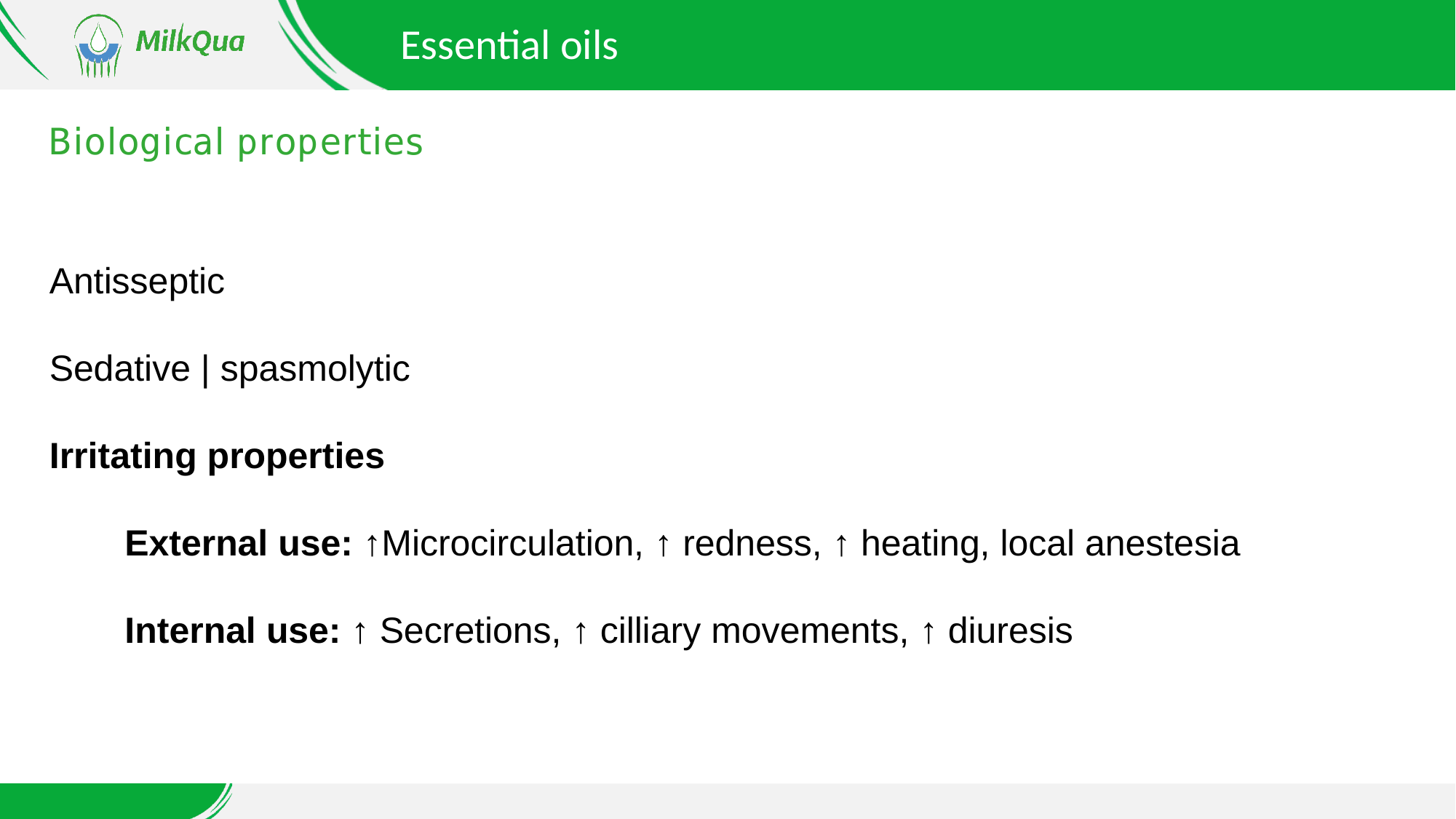

Essential oils
# Biological properties

Antisseptic

Sedative | spasmolytic

Irritating properties

External use: ↑Microcirculation, ↑ redness, ↑ heating, local anestesia

Internal use: ↑ Secretions, ↑ cilliary movements, ↑ diuresis